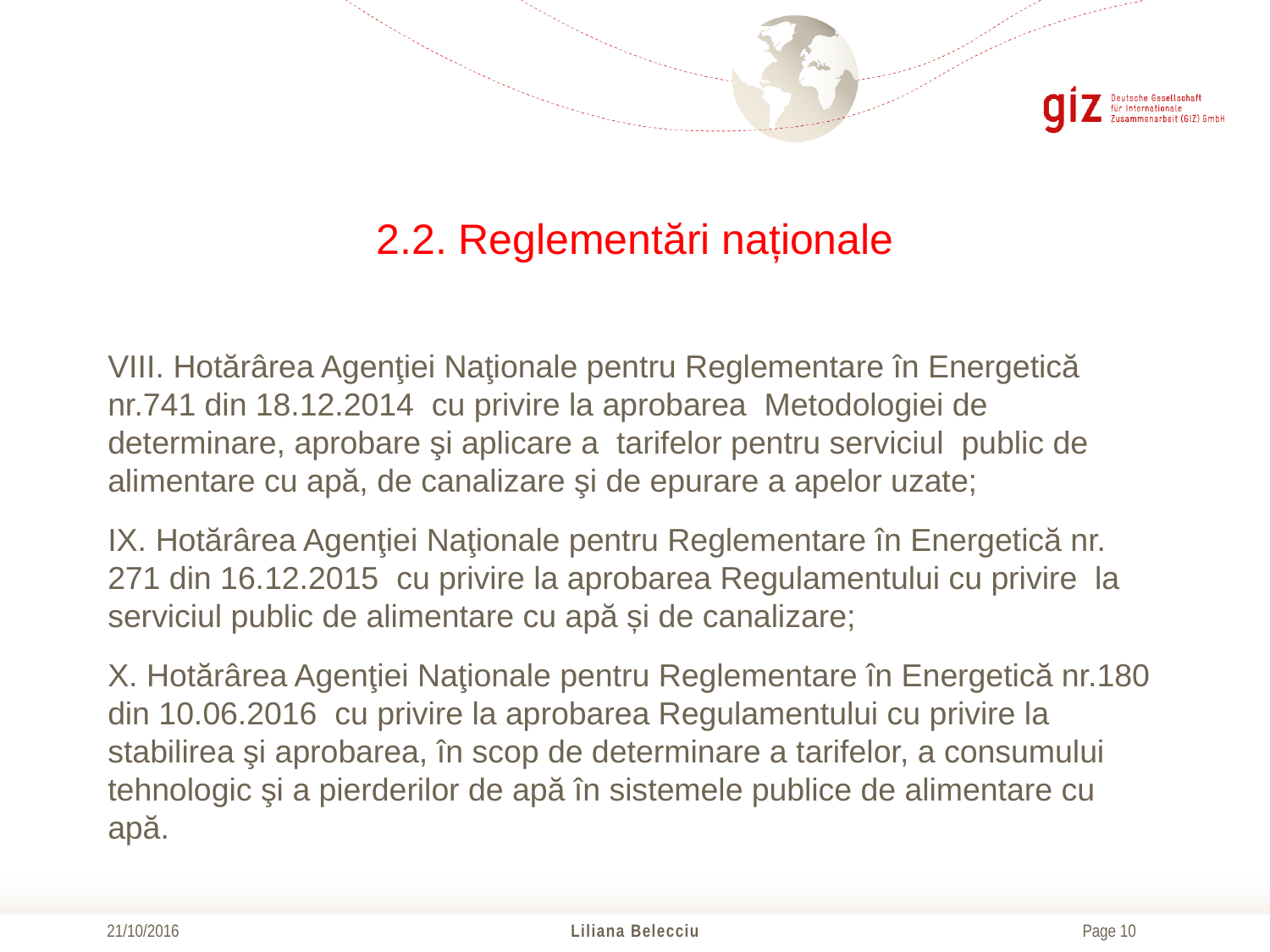

# 2.2. Reglementări naționale
VIII. Hotărârea Agenţiei Naţionale pentru Reglementare în Energetică nr.741 din 18.12.2014  cu privire la aprobarea  Metodologiei de determinare, aprobare şi aplicare a  tarifelor pentru serviciul  public de alimentare cu apă, de canalizare şi de epurare a apelor uzate;
IX. Hotărârea Agenţiei Naţionale pentru Reglementare în Energetică nr. 271 din 16.12.2015  cu privire la aprobarea Regulamentului cu privire  la serviciul public de alimentare cu apă și de canalizare;
X. Hotărârea Agenţiei Naţionale pentru Reglementare în Energetică nr.180 din 10.06.2016  cu privire la aprobarea Regulamentului cu privire la stabilirea şi aprobarea, în scop de determinare a tarifelor, a consumului tehnologic şi a pierderilor de apă în sistemele publice de alimentare cu apă.

21/10/2016
Liliana Belecciu